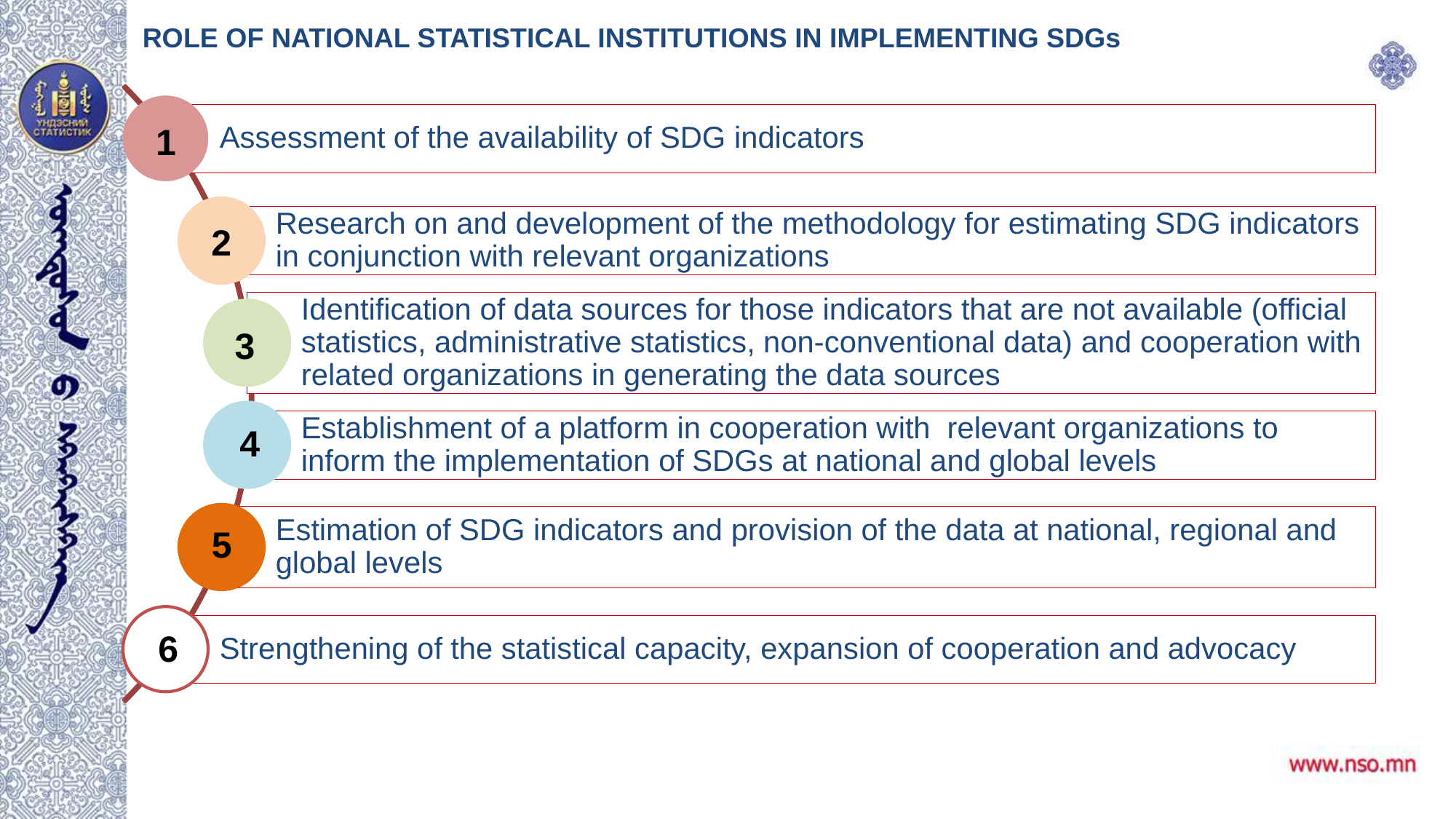

ROLE OF NATIONAL STATISTICAL INSTITUTIONS IN IMPLEMENTING SDGs
Assessment of the availability of SDG indicators
Research on and development of the methodology for estimating SDG indicators in conjunction with relevant organizations
Identification of data sources for those indicators that are not available (official statistics, administrative statistics, non-conventional data) and cooperation with related organizations in generating the data sources
Establishment of a platform in cooperation with  relevant organizations to inform the implementation of SDGs at national and global levels
Estimation of SDG indicators and provision of the data at national, regional and global levels
Strengthening of the statistical capacity, expansion of cooperation and advocacy
1
2
3
4
5
6